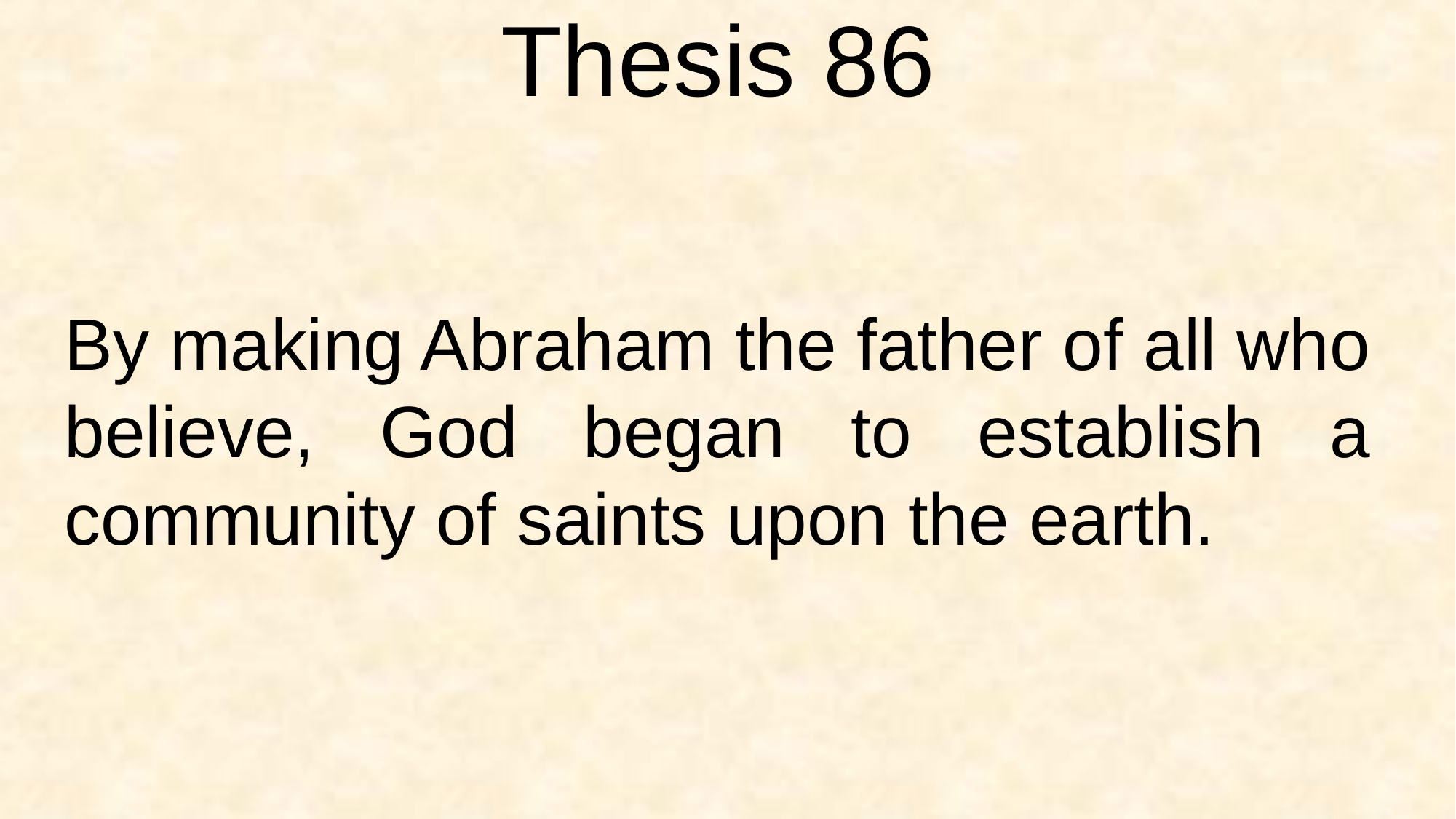

Thesis 86

By making Abraham the father of all who believe, God began to establish a community of saints upon the earth.